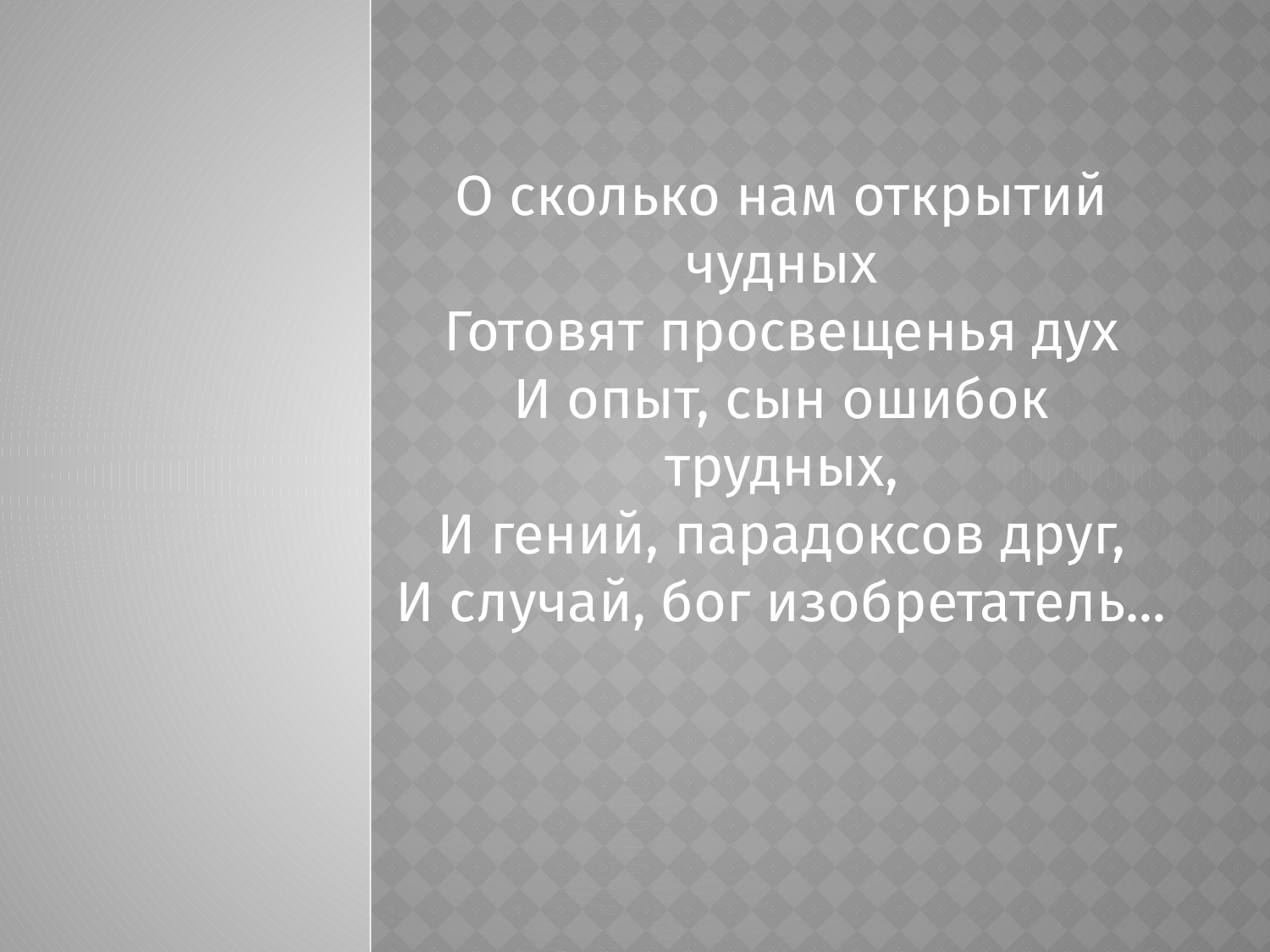

#
О сколько нам открытий чудных
Готовят просвещенья дух
И опыт, сын ошибок трудных,
И гений, парадоксов друг,
И случай, бог изобретатель...